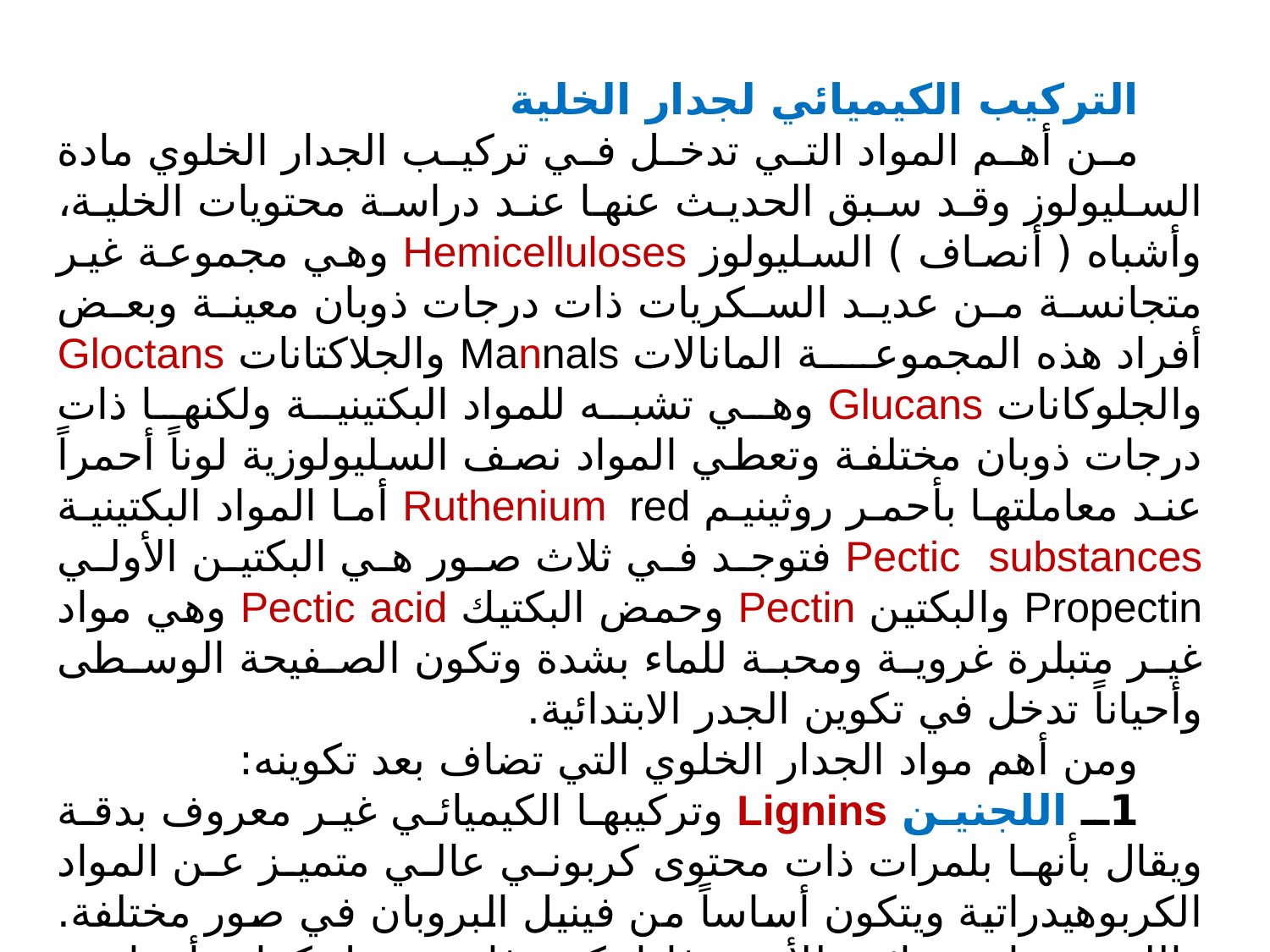

التركيب الكيميائي لجدار الخلية
من أهم المواد التي تدخل في تركيب الجدار الخلوي مادة السليولوز وقد سبق الحديث عنها عند دراسة محتويات الخلية، وأشباه ( أنصاف ) السليولوز Hemicelluloses وهي مجموعة غير متجانسة من عديد السكريات ذات درجات ذوبان معينة وبعض أفراد هذه المجموعة المانالات Mannals والجلاكتانات Gloctans والجلوكانات Glucans وهي تشبه للمواد البكتينية ولكنها ذات درجات ذوبان مختلفة وتعطي المواد نصف السليولوزية لوناً أحمراً عند معاملتها بأحمر روثينيم Ruthenium red أما المواد البكتينية Pectic substances فتوجد في ثلاث صور هي البكتين الأولي Propectin والبكتين Pectin وحمض البكتيك Pectic acid وهي مواد غير متبلرة غروية ومحبة للماء بشدة وتكون الصفيحة الوسطى وأحياناً تدخل في تكوين الجدر الابتدائية.
ومن أهم مواد الجدار الخلوي التي تضاف بعد تكوينه:
1ـ اللجنين Lignins وتركيبها الكيميائي غير معروف بدقة ويقال بأنها بلمرات ذات محتوى كربوني عالي متميز عن المواد الكربوهيدراتية ويتكون أساساً من فينيل البروبان في صور مختلفة. واللجنين ناتج نهائي للأيض فإذا تكون فإنه يعمل كمادة أساسية تضاف للجدار الخلوي. وهو مادة صلبة قد تدخل في تكوين الصفيحة الوسطى والجدار الابتدائي ولكنها تعمل كمادة أساسية إضافية للجدار الثانوي ويعطي اللجنين لوناً أحمر عند معاملته بصبغة الصفرانين Safranin وكذلك محلول فلوروجلسينول Phloroglycenol وحمض الهيدروكلوريك المركز.